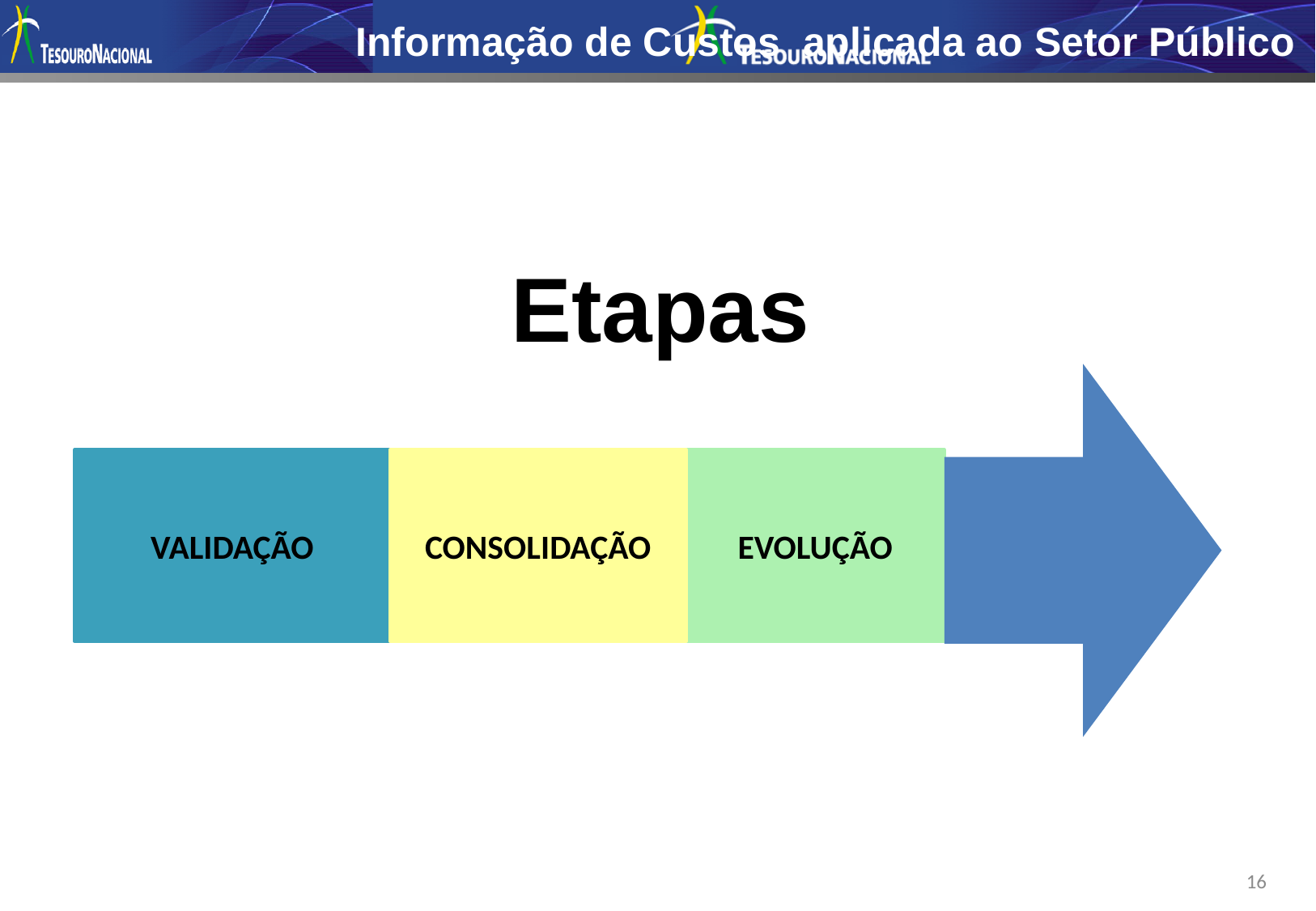

Informação de Custos  aplicada ao Setor Público

Etapas

VALIDAÇÃO
CONSOLIDAÇÃO
EVOLUÇÃO
16